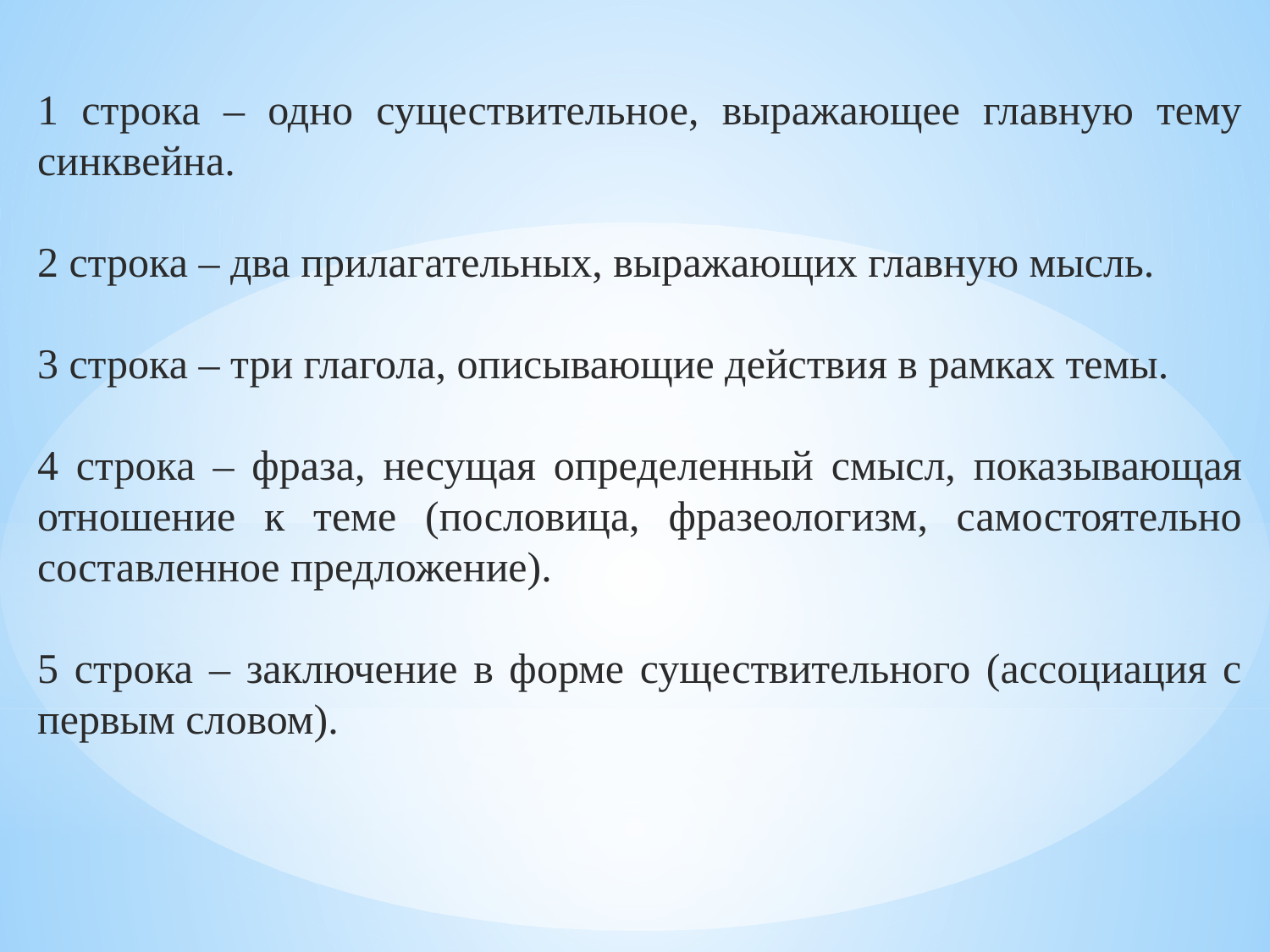

1 строка – одно существительное, выражающее главную тему cинквейна.

2 строка – два прилагательных, выражающих главную мысль.

3 строка – три глагола, описывающие действия в рамках темы.

4 строка – фраза, несущая определенный смысл, показывающая отношение к теме (пословица, фразеологизм, самостоятельно составленное предложение).

5 строка – заключение в форме существительного (ассоциация с первым словом).